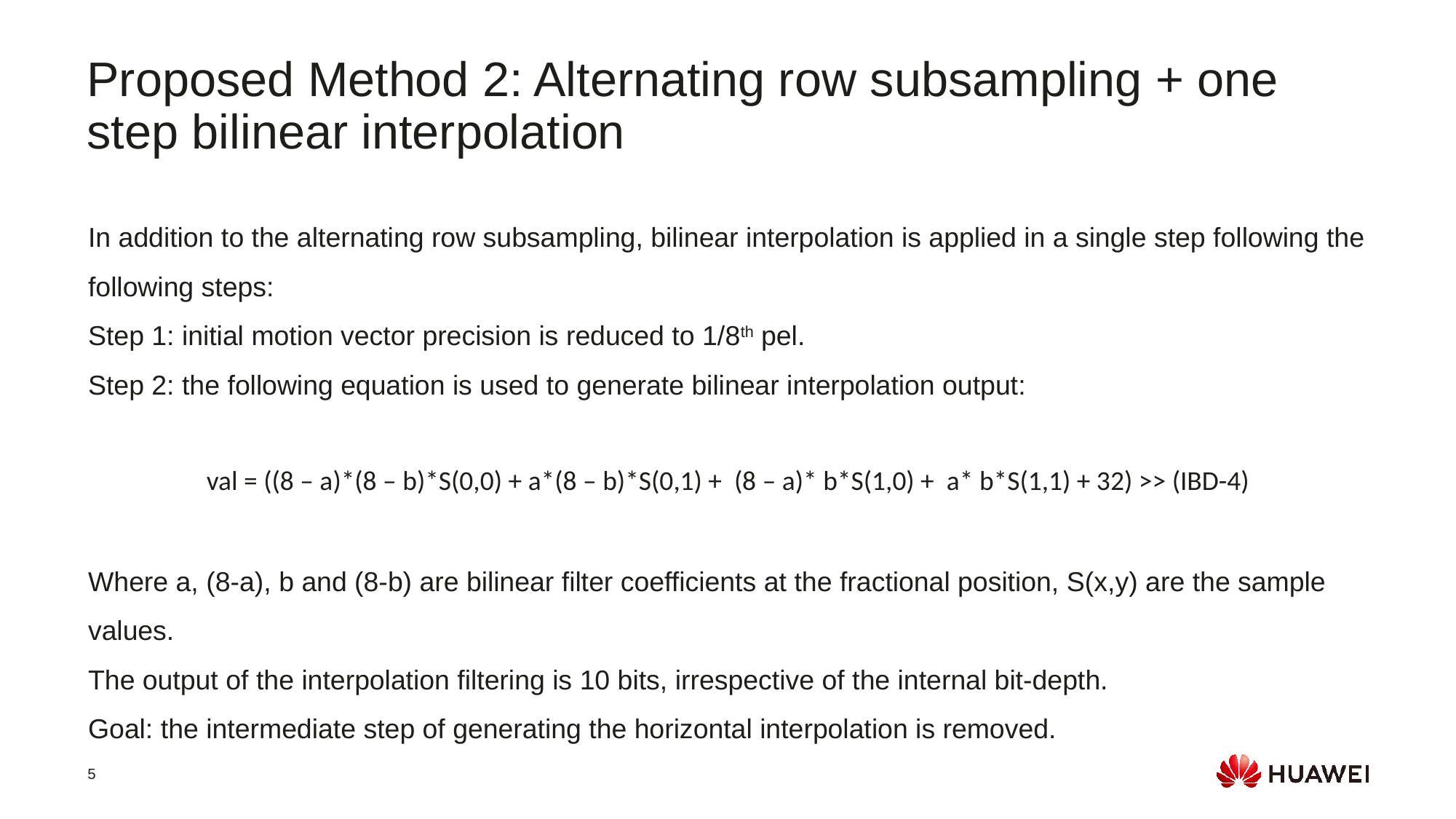

Proposed Method 2: Alternating row subsampling + one step bilinear interpolation
In addition to the alternating row subsampling, bilinear interpolation is applied in a single step following the following steps:
Step 1: initial motion vector precision is reduced to 1/8th pel.
Step 2: the following equation is used to generate bilinear interpolation output:

Where a, (8-a), b and (8-b) are bilinear filter coefficients at the fractional position, S(x,y) are the sample values.
The output of the interpolation filtering is 10 bits, irrespective of the internal bit-depth.
Goal: the intermediate step of generating the horizontal interpolation is removed.

	val = ((8 – a)*(8 – b)*S(0,0) + a*(8 – b)*S(0,1) +  (8 – a)* b*S(1,0) +  a* b*S(1,1) + 32) >> (IBD-4)